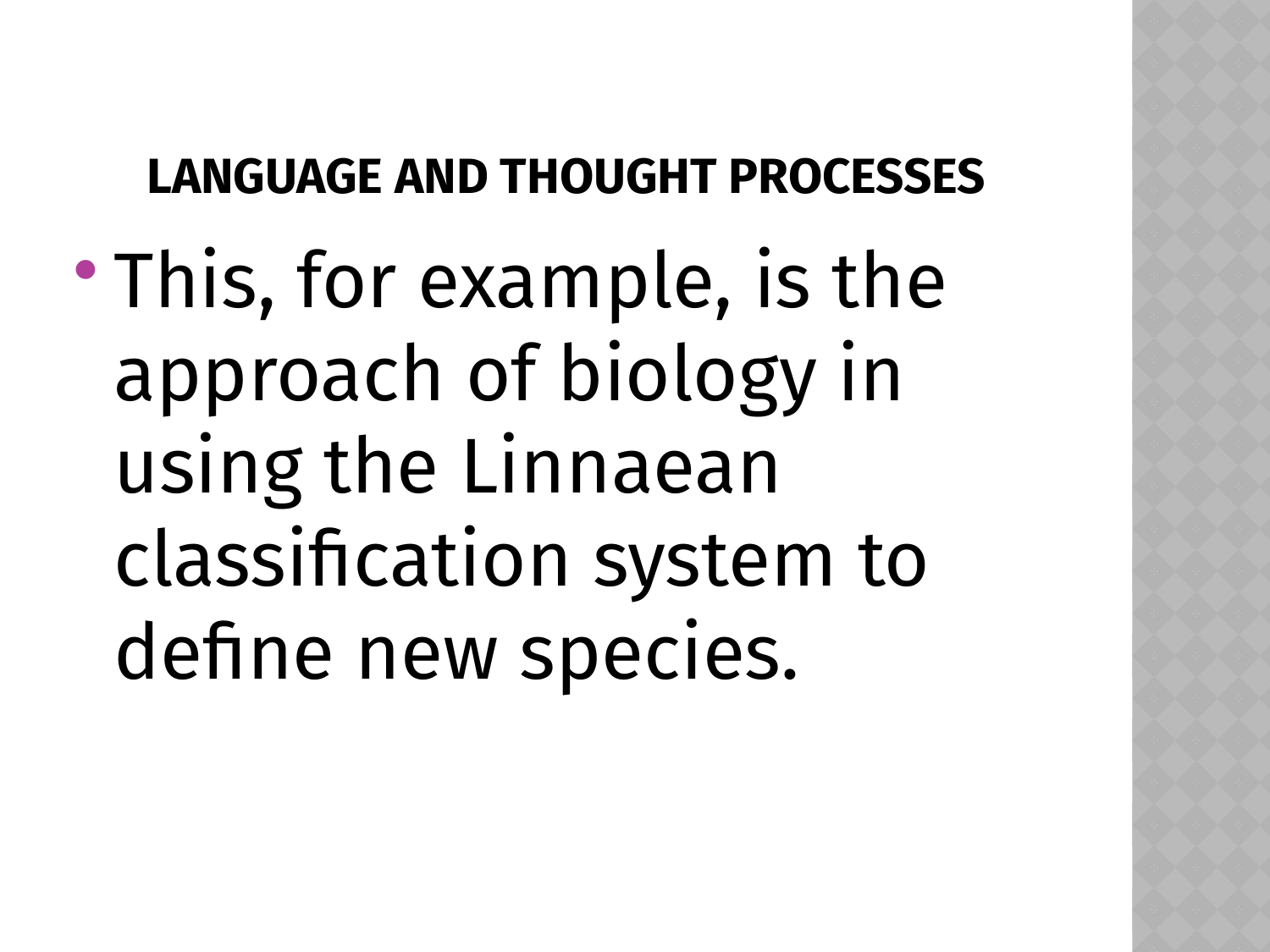

# Language and thought processes
This, for example, is the approach of biology in using the Linnaean classification system to define new species.